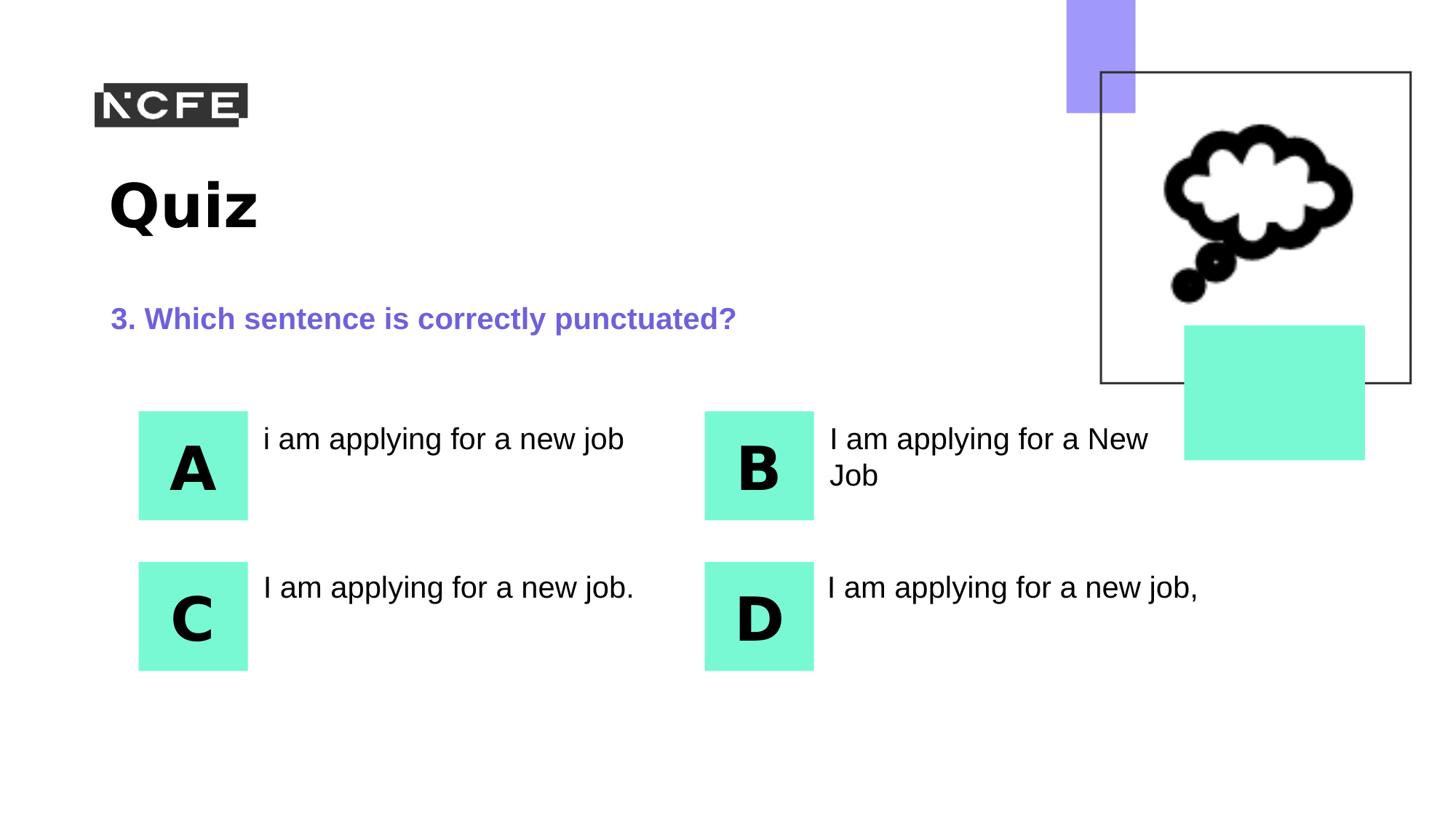

3. Which sentence is correctly punctuated?
i am applying for a new job
I am applying for a New
Job
I am applying for a new job.
I am applying for a new job,